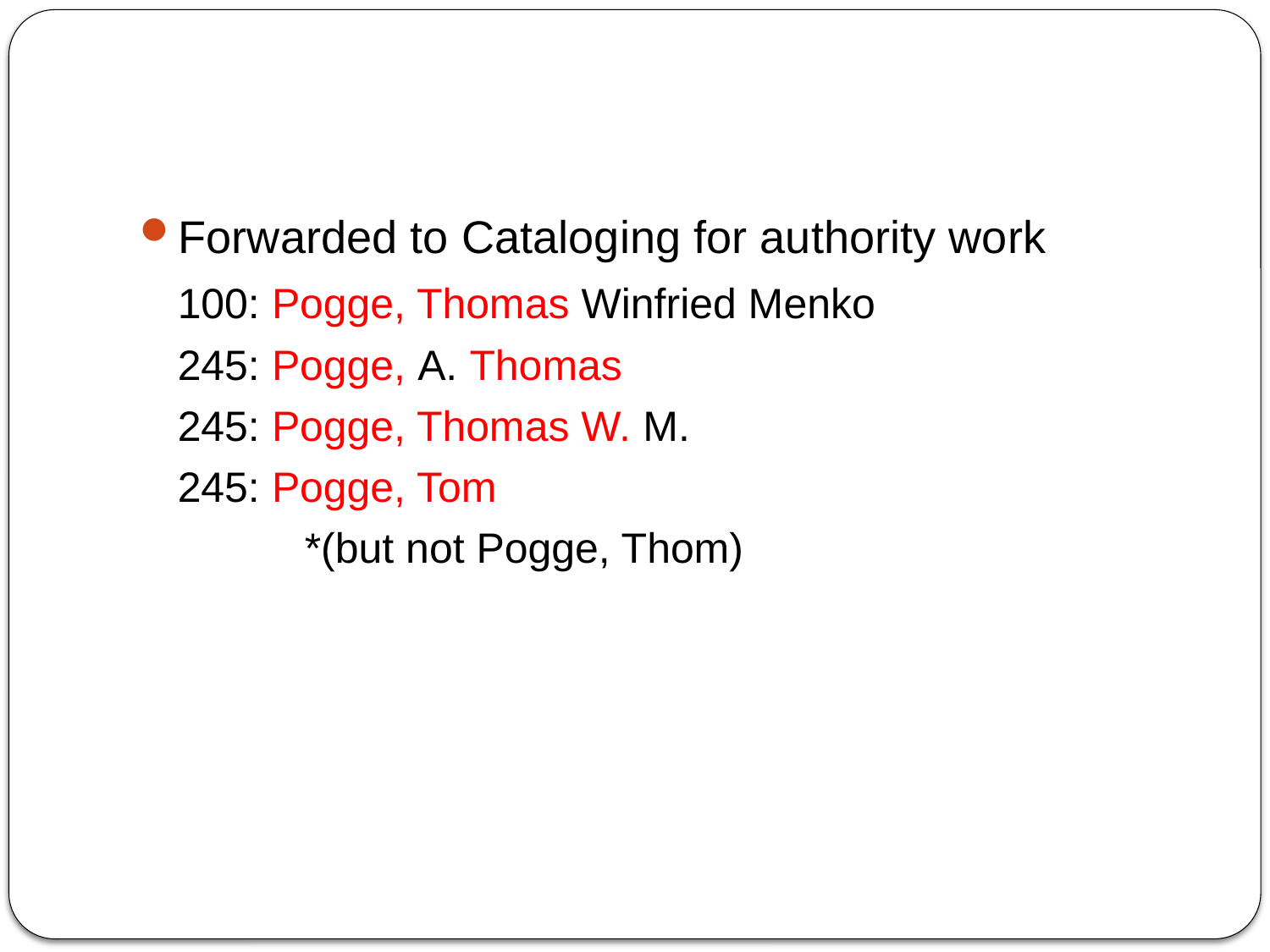

Forwarded to Cataloging for authority work
	100: Pogge, Thomas Winfried Menko
	245: Pogge, A. Thomas
	245: Pogge, Thomas W. M.
	245: Pogge, Tom
		*(but not Pogge, Thom)